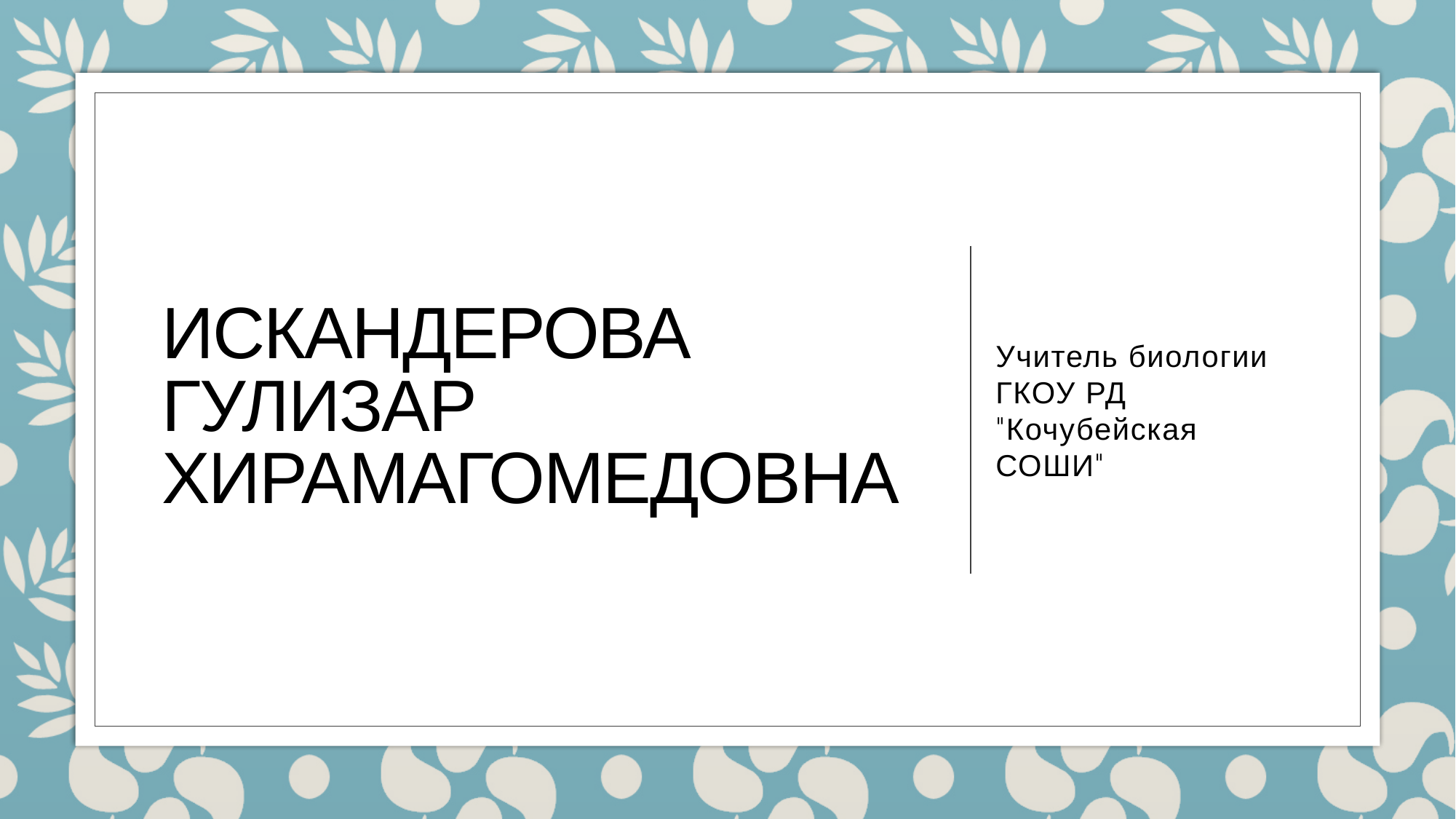

# Искандерова Гулизар Хирамагомедовна
Учитель биологии ГКОУ РД "Кочубейская СОШИ"
1